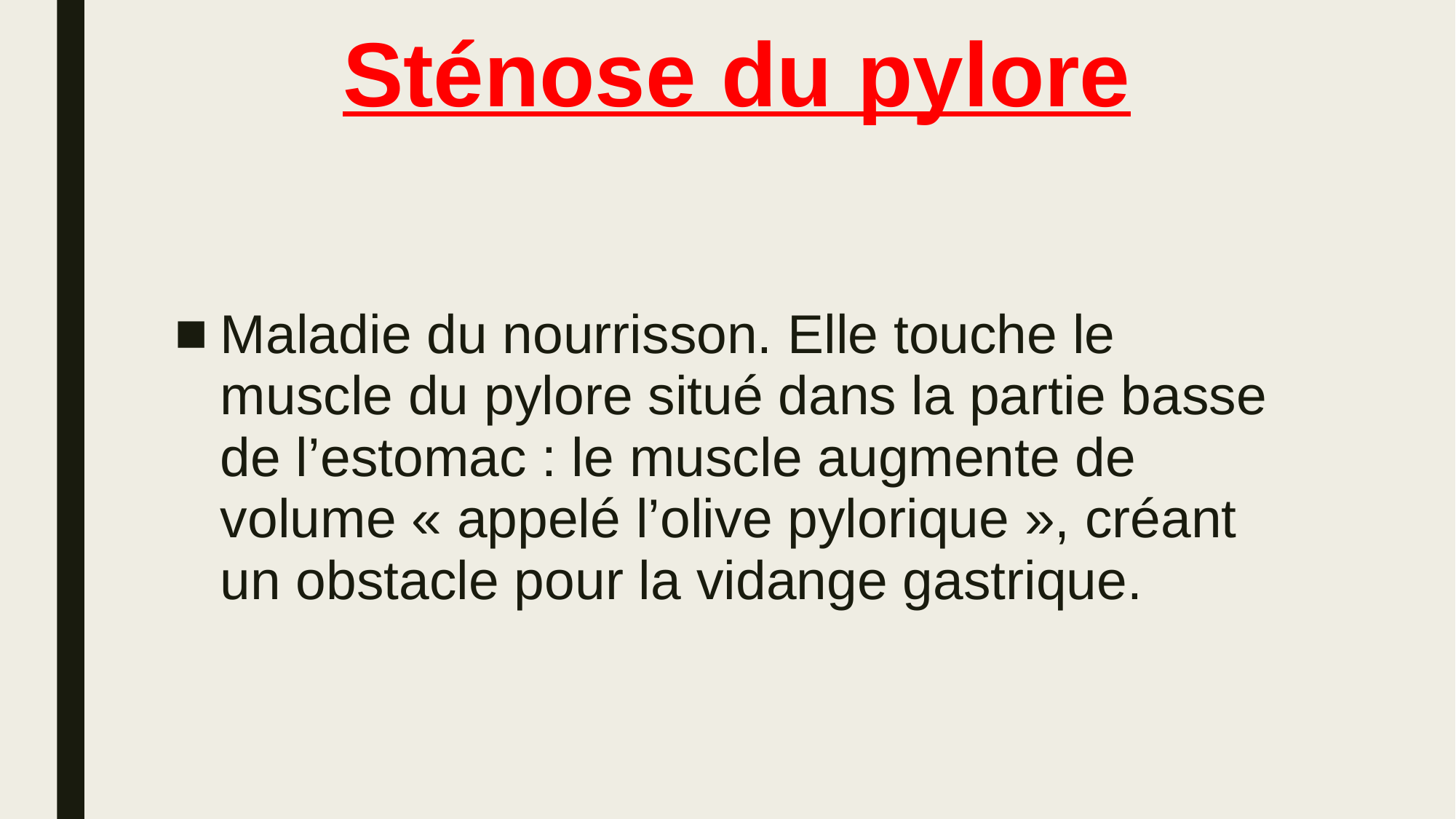

# Sténose du pylore
Maladie du nourrisson. Elle touche le muscle du pylore situé dans la partie basse de l’estomac : le muscle augmente de volume « appelé l’olive pylorique », créant un obstacle pour la vidange gastrique.